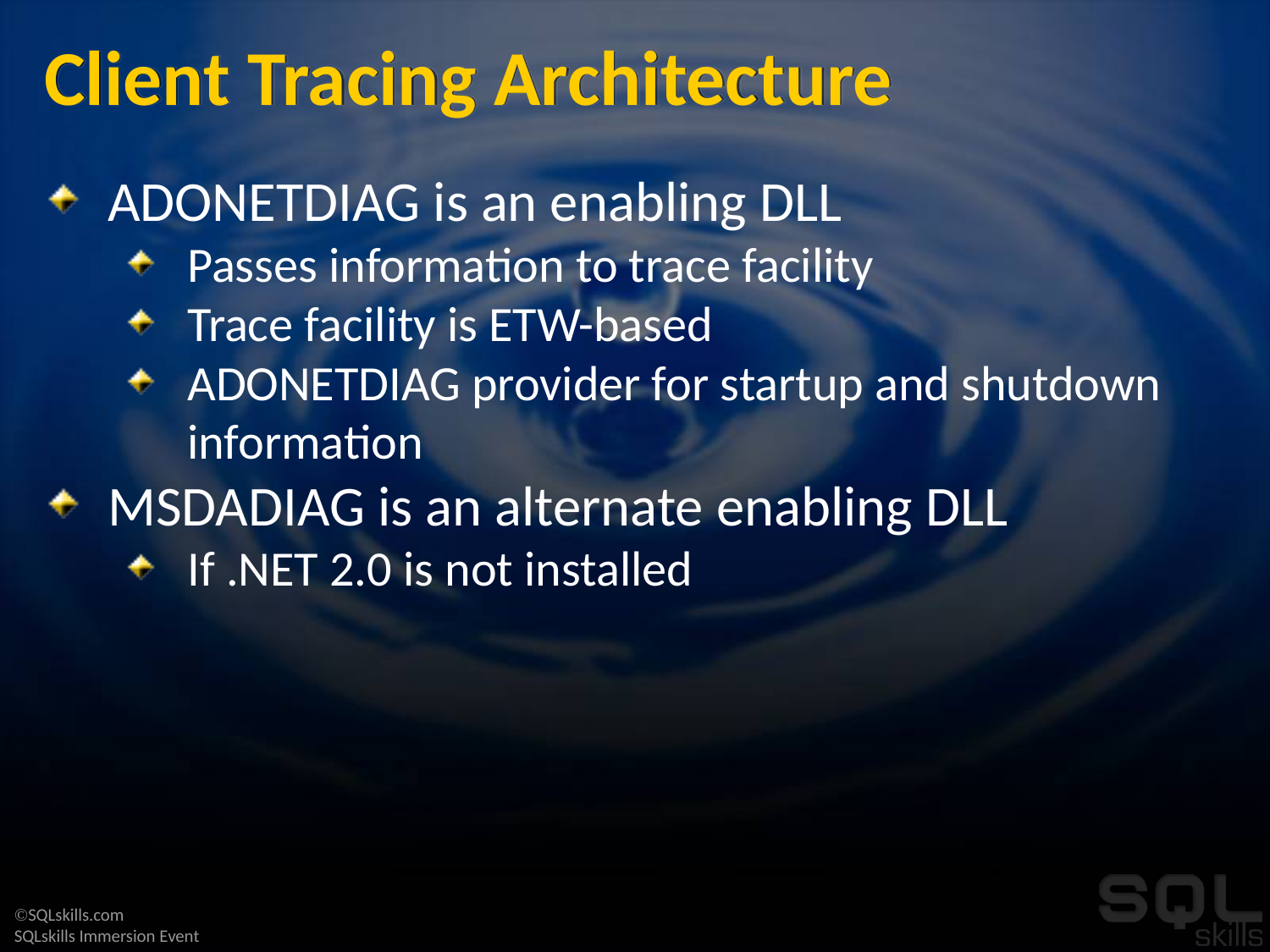

# Client Tracing Architecture
ADONETDIAG is an enabling DLL
Passes information to trace facility
Trace facility is ETW-based
ADONETDIAG provider for startup and shutdown information
MSDADIAG is an alternate enabling DLL
If .NET 2.0 is not installed